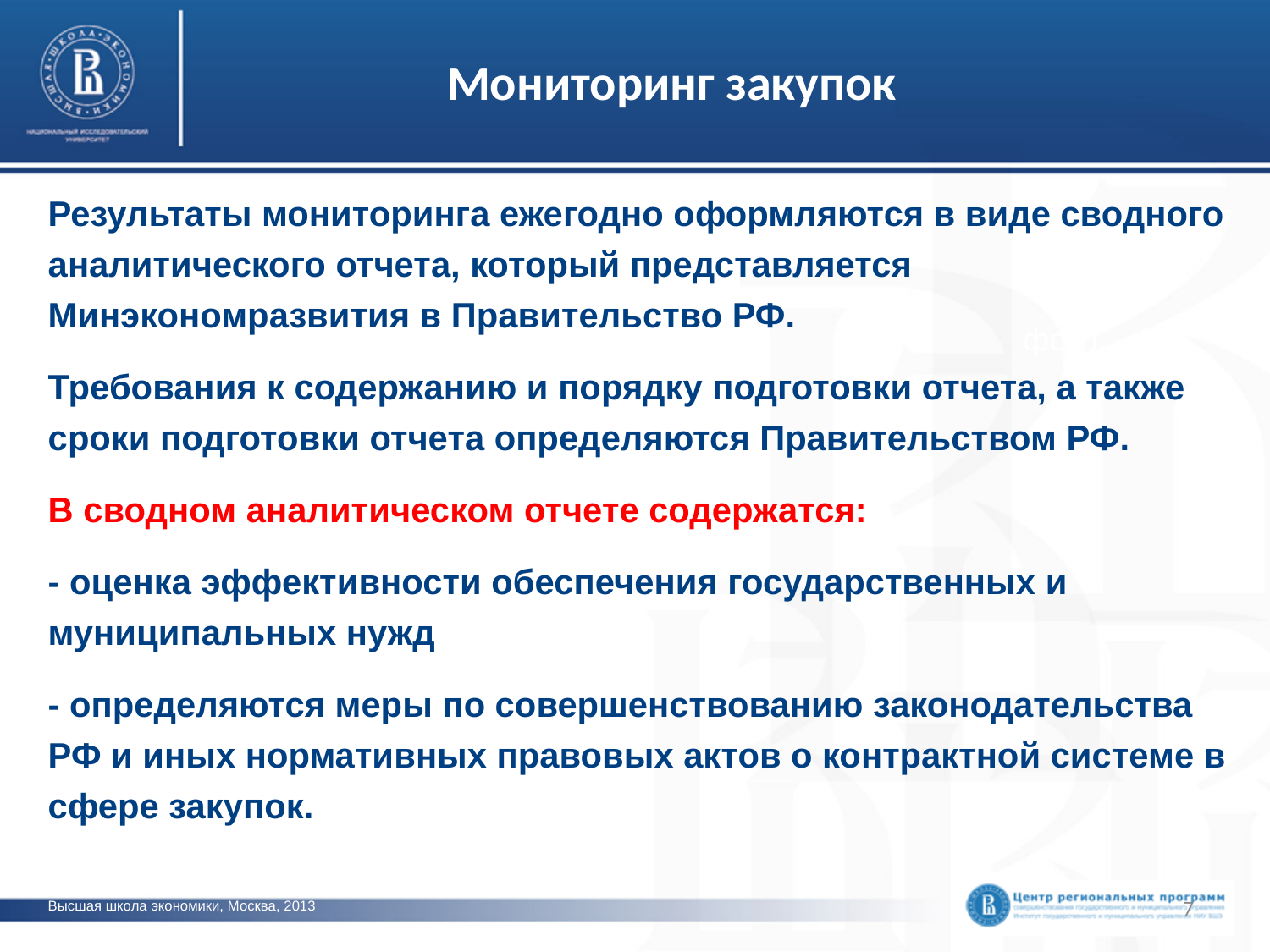

# Мониторинг закупок

Результаты мониторинга ежегодно оформляются в виде сводного аналитического отчета, который представляется Минэкономразвития в Правительство РФ.
Требования к содержанию и порядку подготовки отчета, а также сроки подготовки отчета определяются Правительством РФ.
В сводном аналитическом отчете содержатся:
- оценка эффективности обеспечения государственных и муниципальных нужд
- определяются меры по совершенствованию законодательства РФ и иных нормативных правовых актов о контрактной системе в сфере закупок.

фото
7
Высшая школа экономики, Москва, 2013